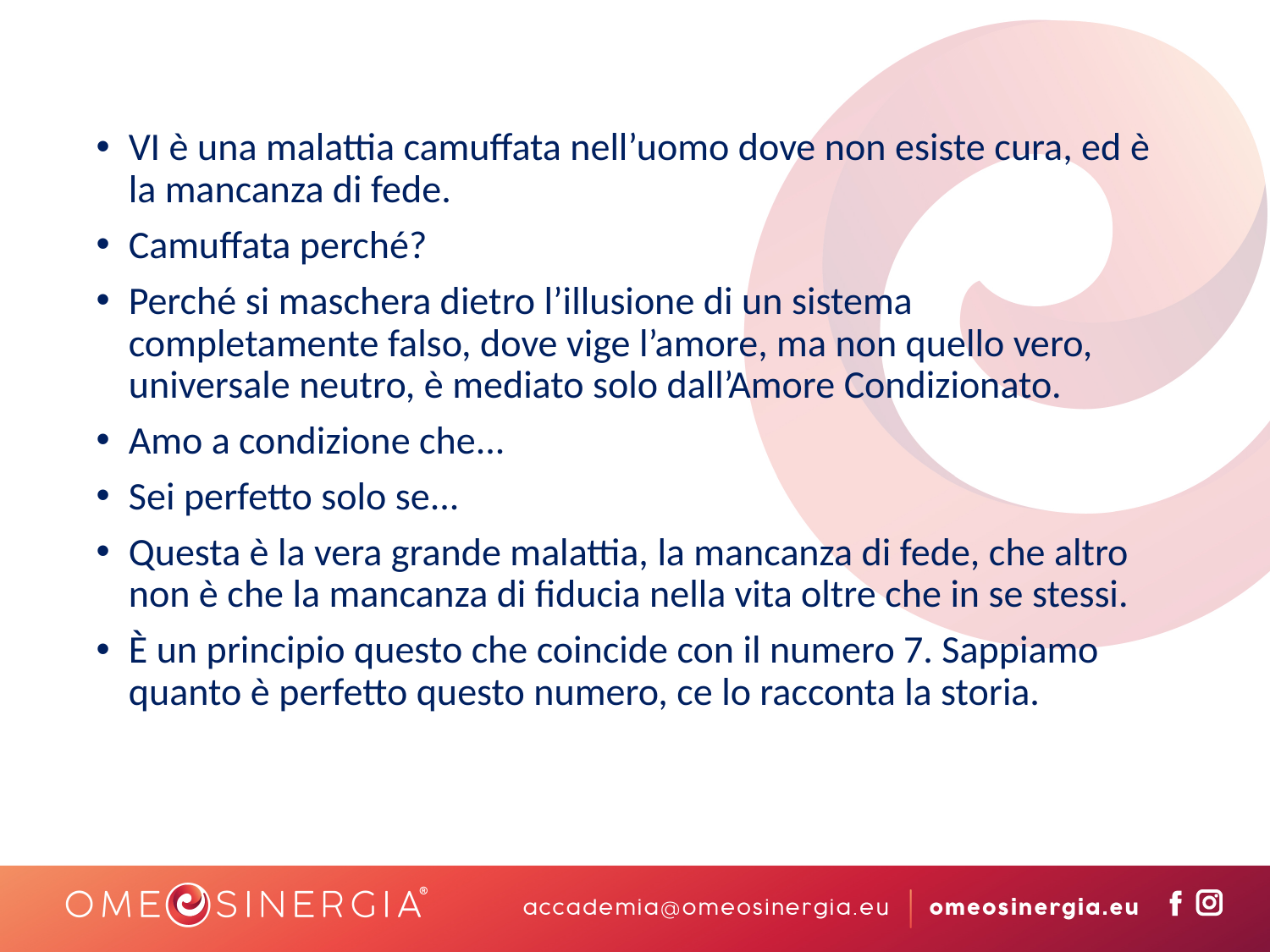

VI è una malattia camuffata nell’uomo dove non esiste cura, ed è la mancanza di fede.
Camuffata perché?
Perché si maschera dietro l’illusione di un sistema completamente falso, dove vige l’amore, ma non quello vero, universale neutro, è mediato solo dall’Amore Condizionato.
Amo a condizione che...
Sei perfetto solo se...
Questa è la vera grande malattia, la mancanza di fede, che altro non è che la mancanza di fiducia nella vita oltre che in se stessi.
È un principio questo che coincide con il numero 7. Sappiamo quanto è perfetto questo numero, ce lo racconta la storia.